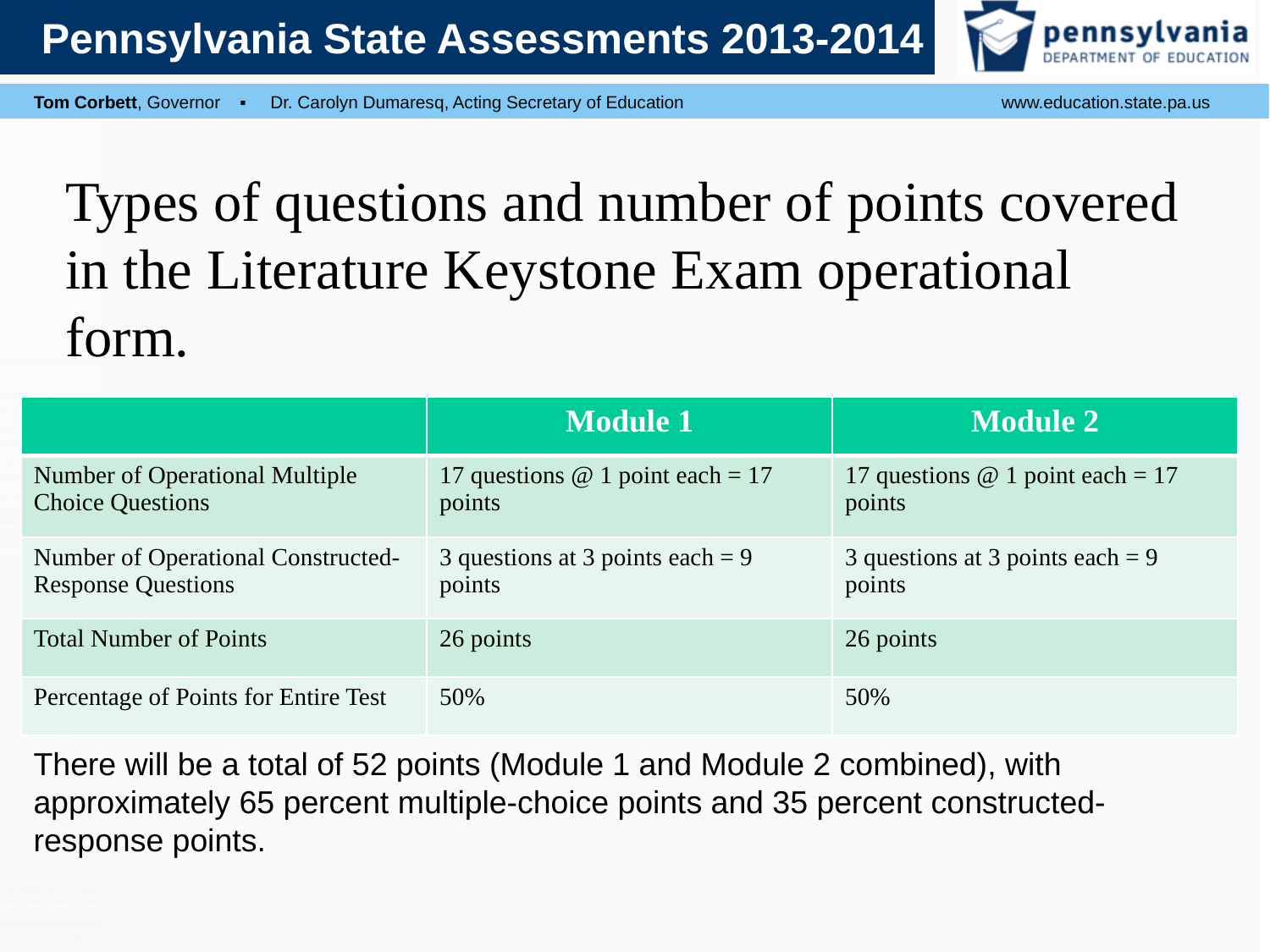

# Types of questions and number of points covered in the Literature Keystone Exam operational form.
|  | Module 1 | Module 2 |
| --- | --- | --- |
| Number of Operational Multiple Choice Questions | 17 questions @ 1 point each = 17 points | 17 questions @ 1 point each = 17 points |
| Number of Operational Constructed- Response Questions | 3 questions at 3 points each = 9 points | 3 questions at 3 points each = 9 points |
| Total Number of Points | 26 points | 26 points |
| Percentage of Points for Entire Test | 50% | 50% |
There will be a total of 52 points (Module 1 and Module 2 combined), with approximately 65 percent multiple-choice points and 35 percent constructed-response points.